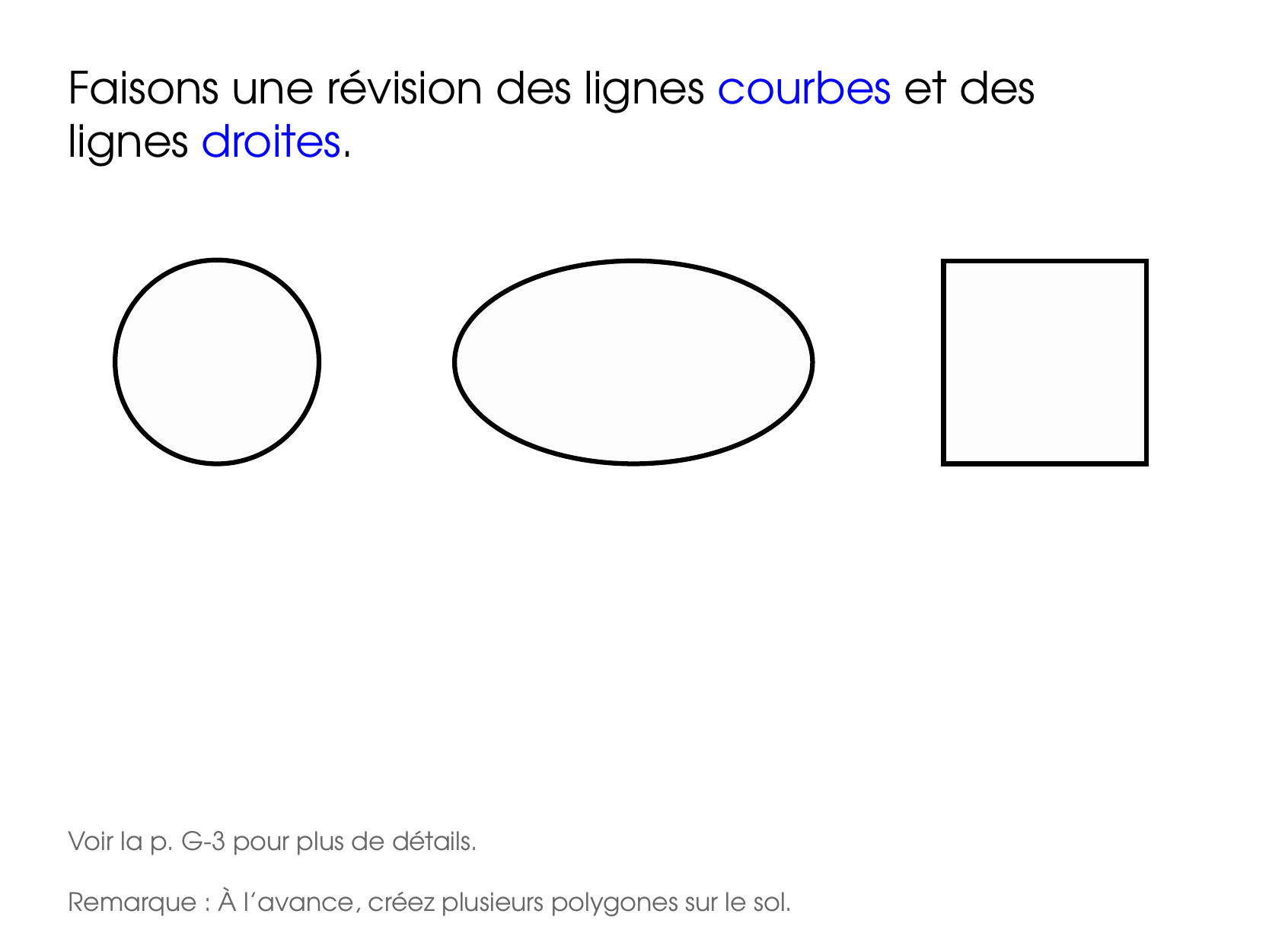

Faisons une révision des lignes courbes et des lignes droites.

Voir la p. G-3 pour plus de détails.
Remarque : À l’avance, créez plusieurs polygones sur le sol.